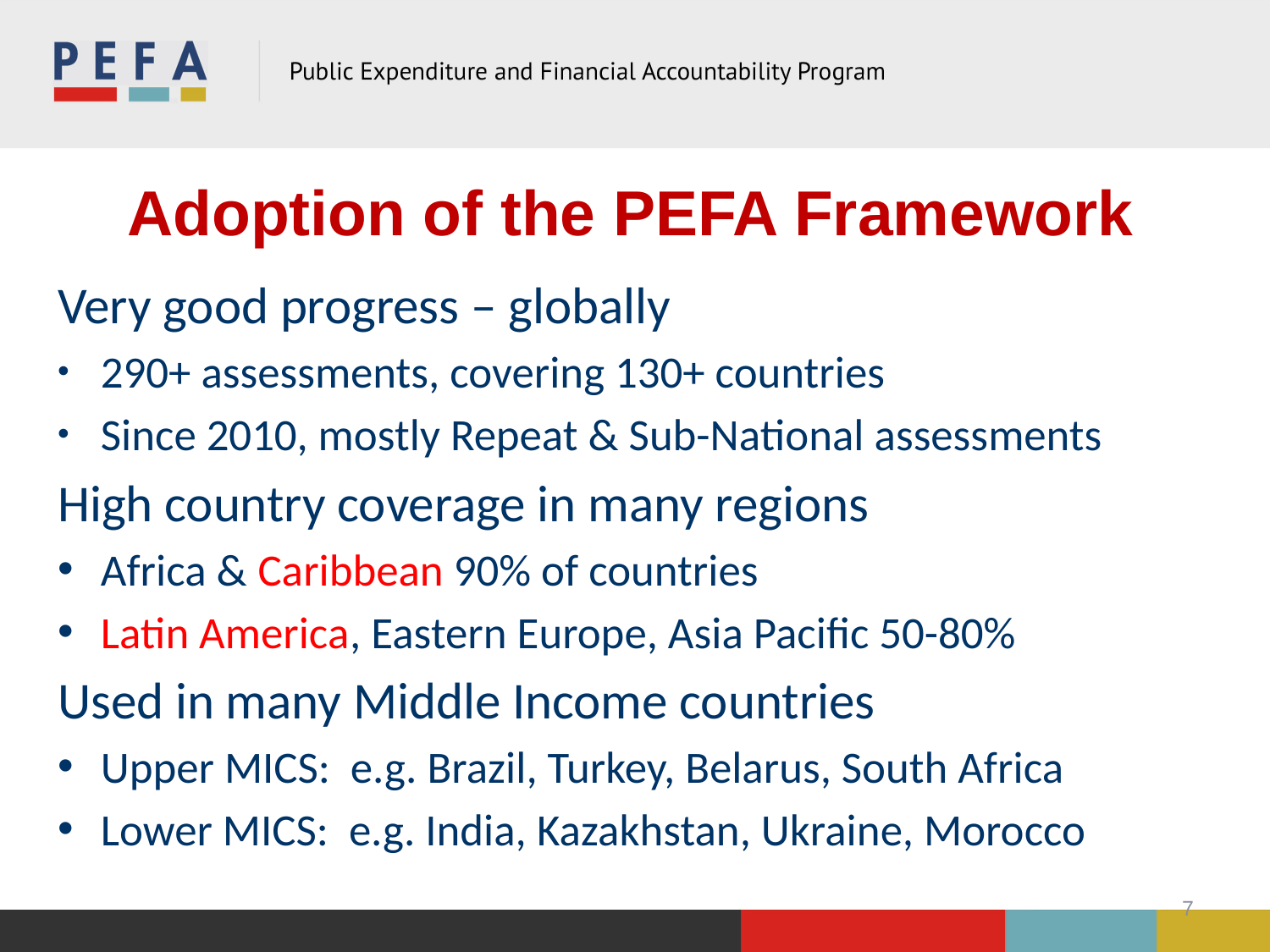

# Adoption of the PEFA Framework
Very good progress – globally
290+ assessments, covering 130+ countries
Since 2010, mostly Repeat & Sub-National assessments
High country coverage in many regions
Africa & Caribbean 90% of countries
Latin America, Eastern Europe, Asia Pacific 50-80%
Used in many Middle Income countries
Upper MICS:  e.g. Brazil, Turkey, Belarus, South Africa
Lower MICS:  e.g. India, Kazakhstan, Ukraine, Morocco
7